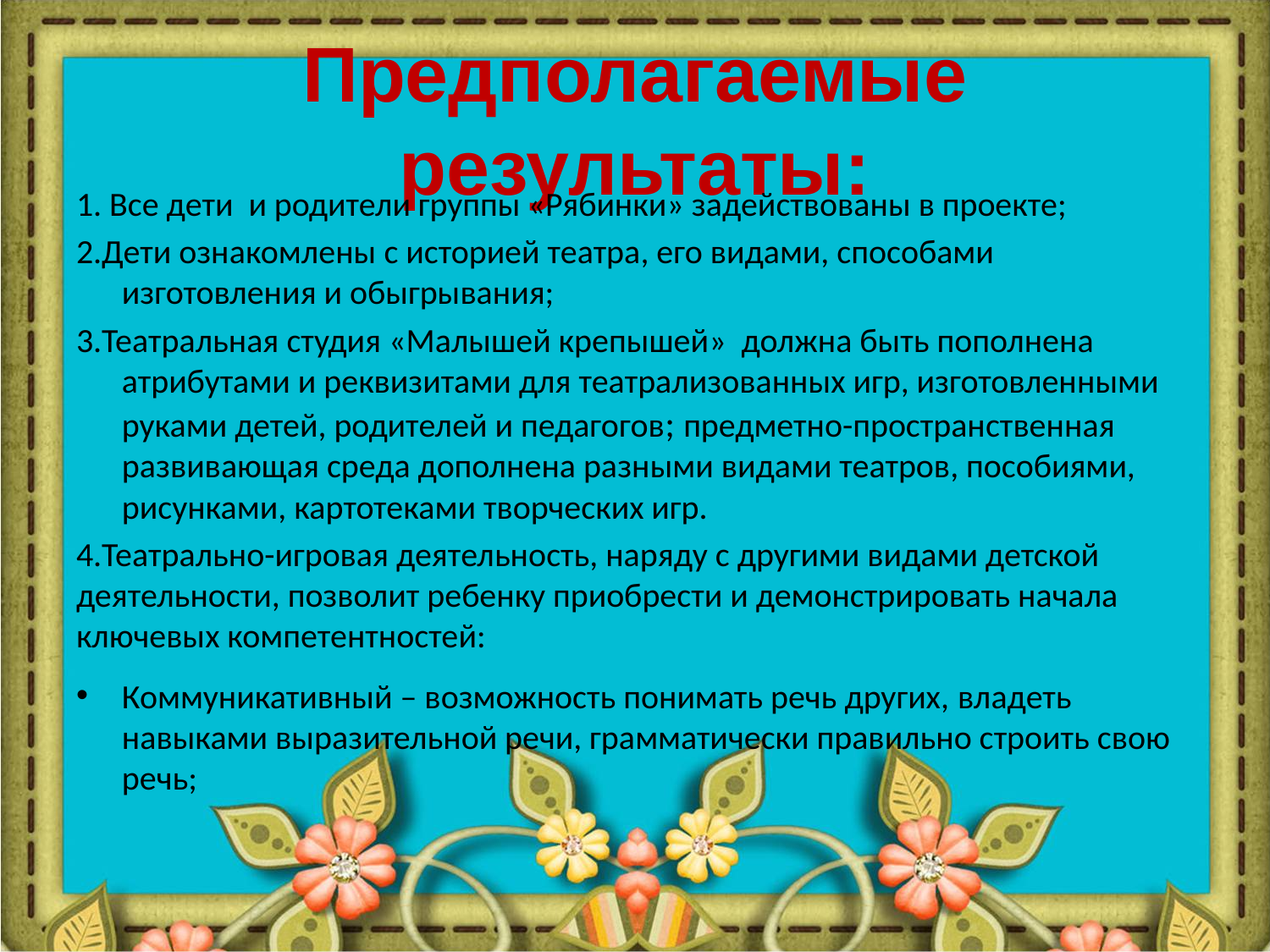

# Предполагаемые результаты:
1. Все дети  и родители группы «Рябинки» задействованы в проекте;
2.Дети ознакомлены с историей театра, его видами, способами изготовления и обыгрывания;
3.Театральная студия «Малышей крепышей»  должна быть пополнена атрибутами и реквизитами для театрализованных игр, изготовленными руками детей, родителей и педагогов; предметно-пространственная развивающая среда дополнена разными видами театров, пособиями, рисунками, картотеками творческих игр.
4.Театрально-игровая деятельность, наряду с другими видами детской  деятельности, позволит ребенку приобрести и демонстрировать начала ключевых компетентностей:
Коммуникативный – возможность понимать речь других, владеть навыками выразительной речи, грамматически правильно строить свою речь;